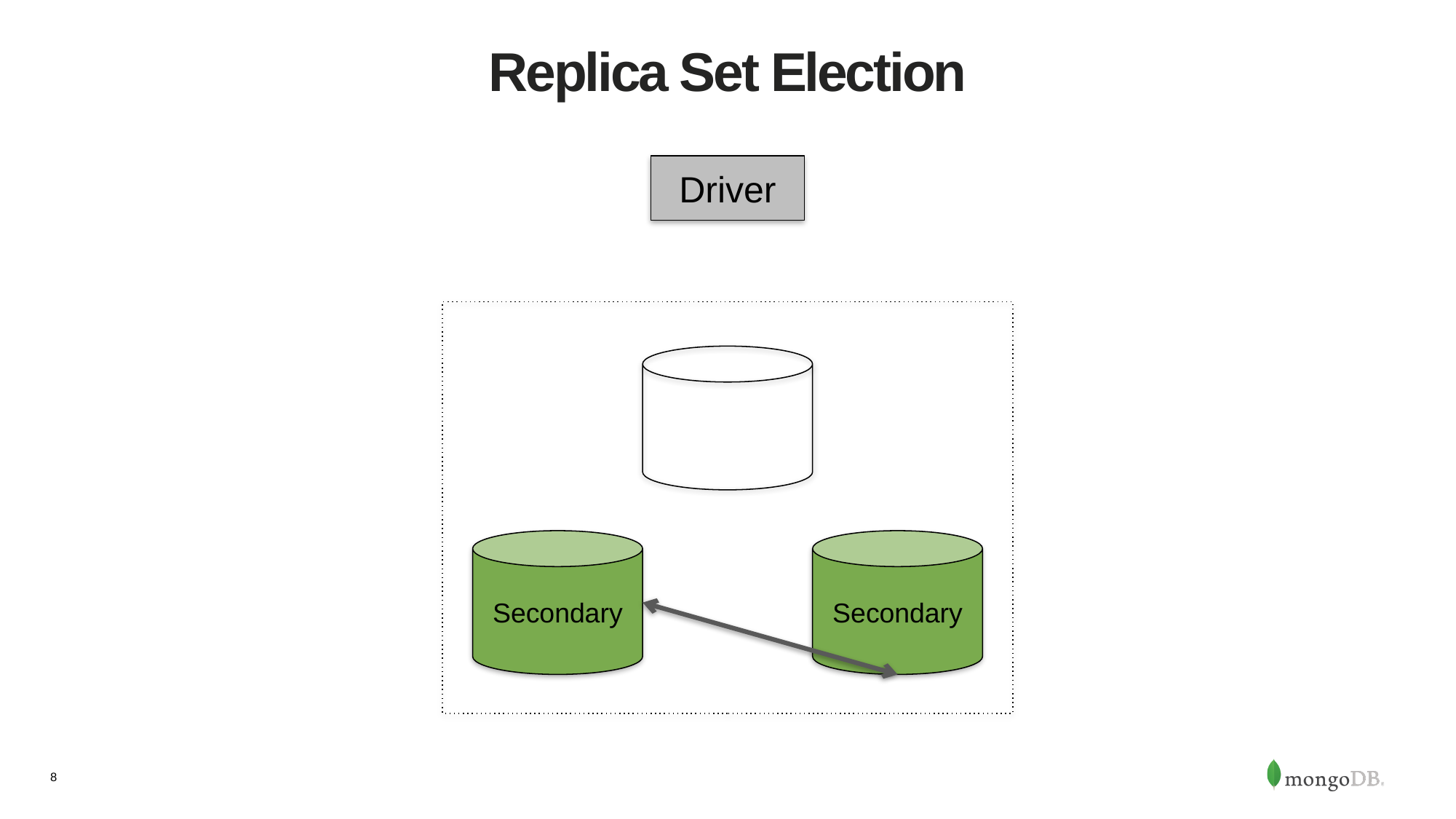

# Replica Set Election
Driver

Secondary
Secondary